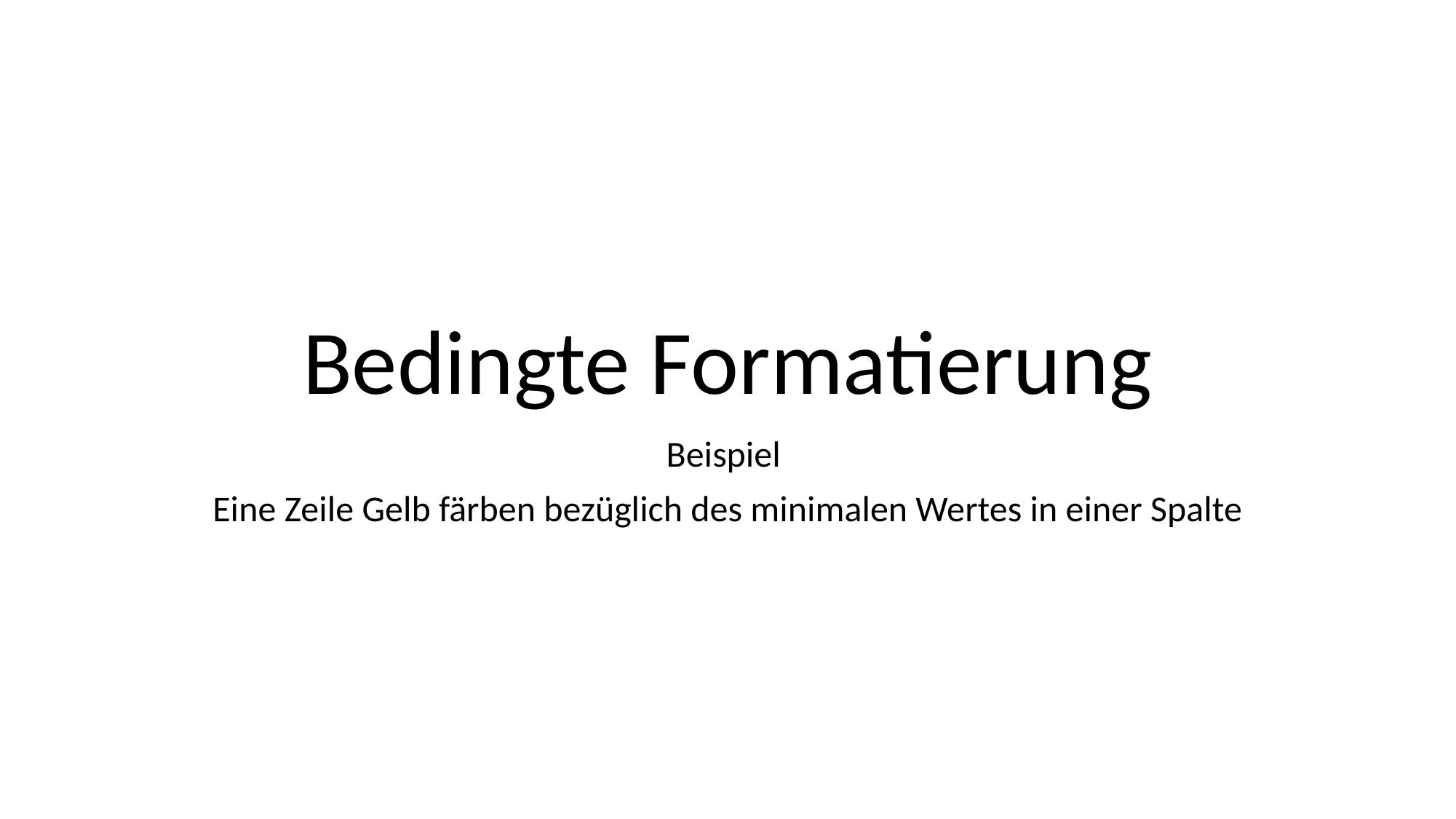

# Bedingte Formatierung
Beispiel
Eine Zeile Gelb färben bezüglich des minimalen Wertes in einer Spalte